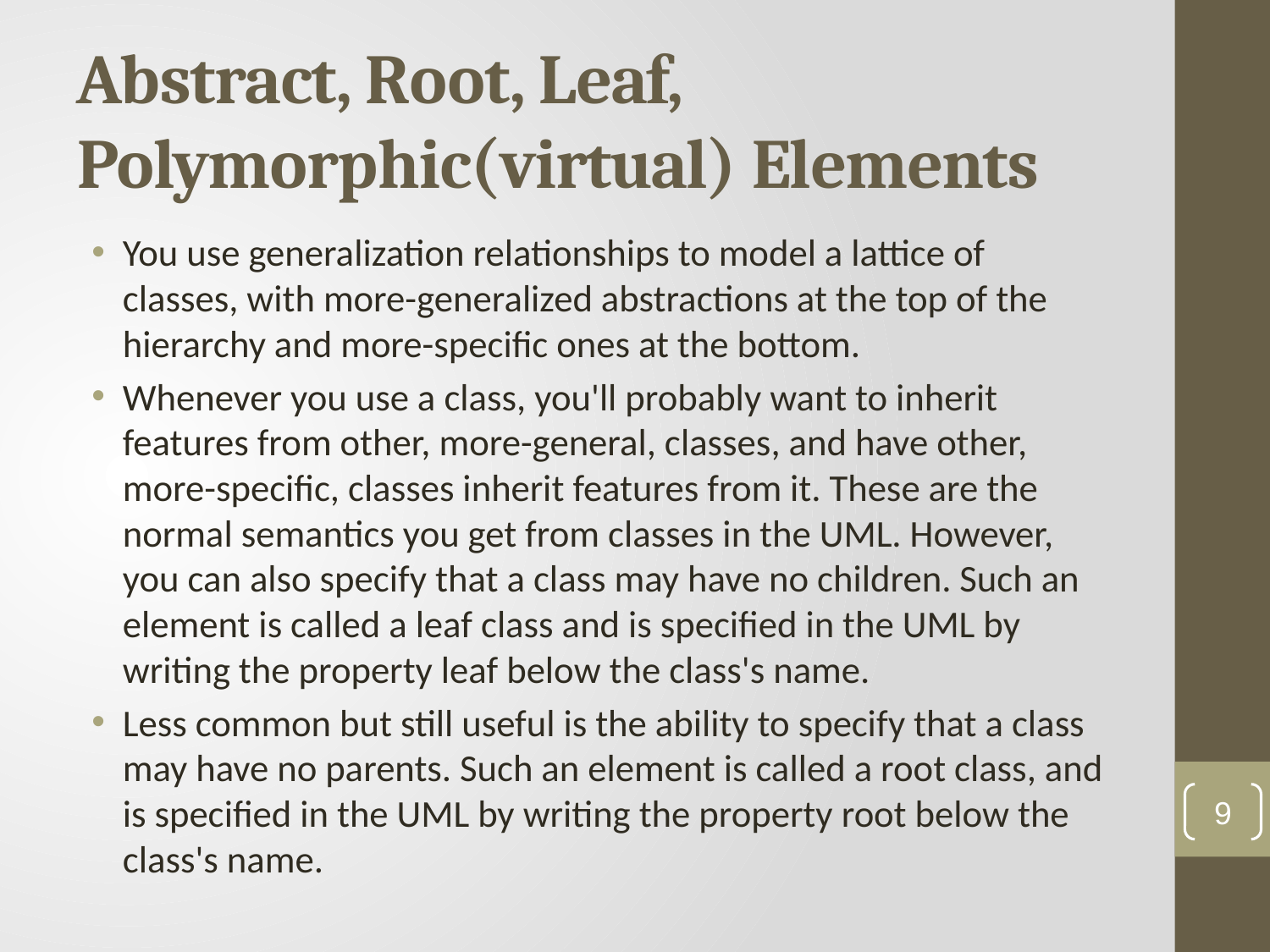

# Abstract, Root, Leaf, Polymorphic(virtual) Elements
You use generalization relationships to model a lattice of classes, with more-generalized abstractions at the top of the hierarchy and more-specific ones at the bottom.
Whenever you use a class, you'll probably want to inherit features from other, more-general, classes, and have other, more-specific, classes inherit features from it. These are the normal semantics you get from classes in the UML. However, you can also specify that a class may have no children. Such an element is called a leaf class and is specified in the UML by writing the property leaf below the class's name.
Less common but still useful is the ability to specify that a class may have no parents. Such an element is called a root class, and is specified in the UML by writing the property root below the class's name.
9